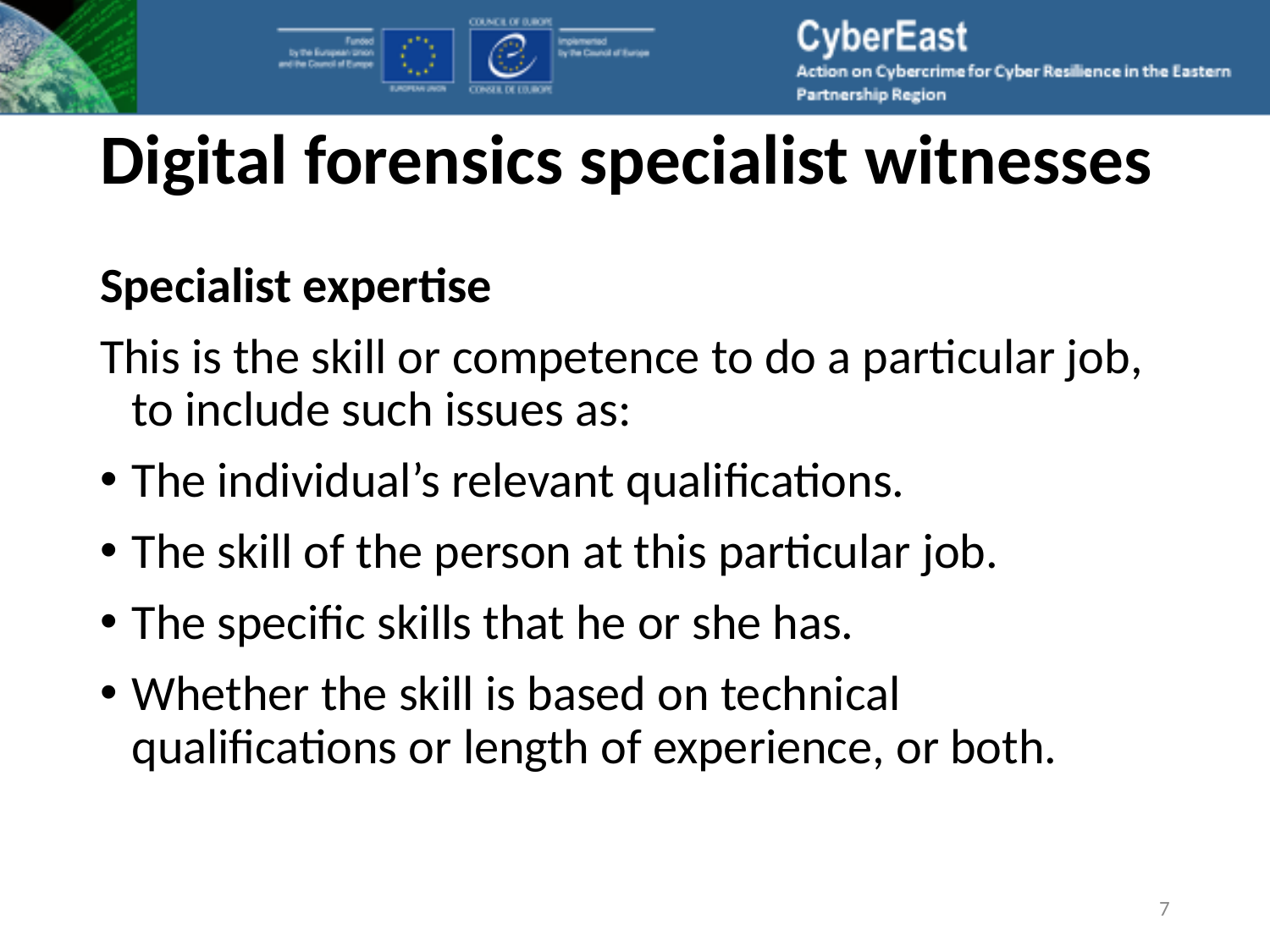

# Digital forensics specialist witnesses
Specialist expertise
This is the skill or competence to do a particular job, to include such issues as:
The individual’s relevant qualifications.
The skill of the person at this particular job.
The specific skills that he or she has.
Whether the skill is based on technical qualifications or length of experience, or both.

7